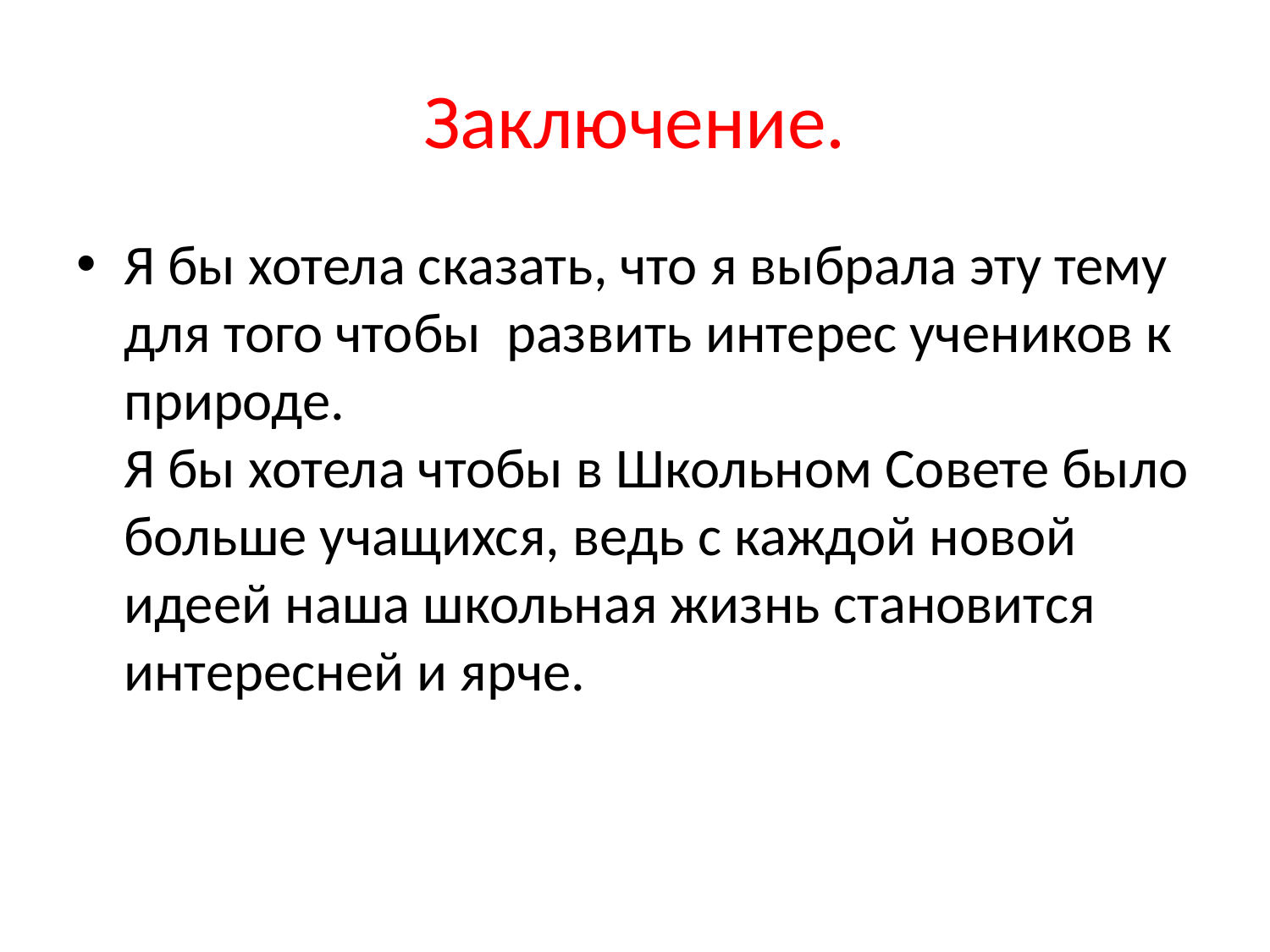

# Заключение.
Я бы хотела сказать, что я выбрала эту тему для того чтобы  развить интерес учеников к природе.
Я бы хотела чтобы в Школьном Совете было больше учащихся, ведь с каждой новой идеей наша школьная жизнь становится интересней и ярче.